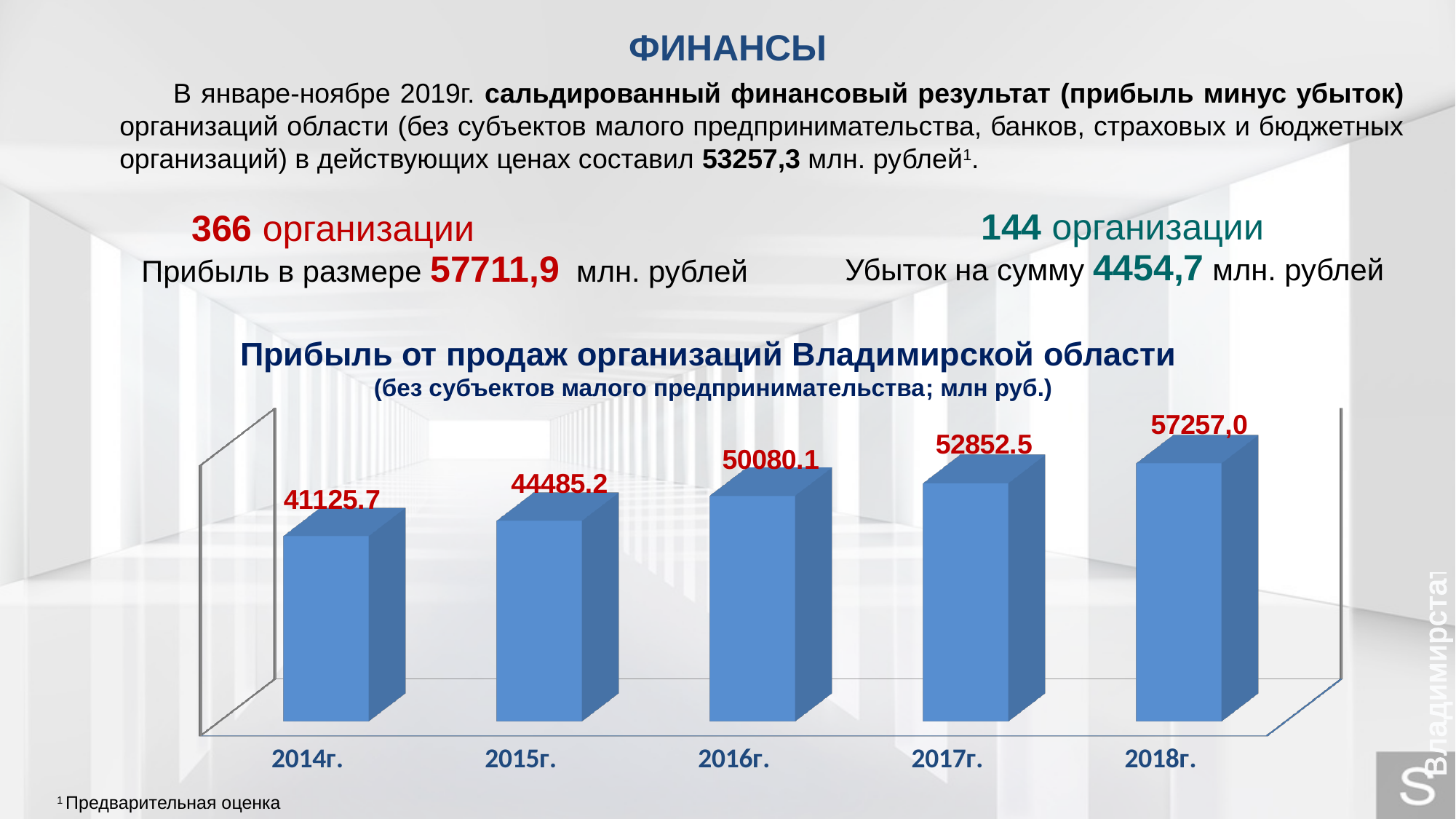

ФИНАНСЫ
В январе-ноябре 2019г. сальдированный финансовый результат (прибыль минус убыток) организаций области (без субъектов малого предпринимательства, банков, страховых и бюджетных организаций) в действующих ценах составил 53257,3 млн. рублей1.
144 организации
366 организации
Убыток на сумму 4454,7 млн. рублей
Прибыль в размере 57711,9  млн. рублей
Прибыль от продаж организаций Владимирской области
(без субъектов малого предпринимательства; млн руб.)

[unsupported chart]

Владимирстат
1 Предварительная оценка